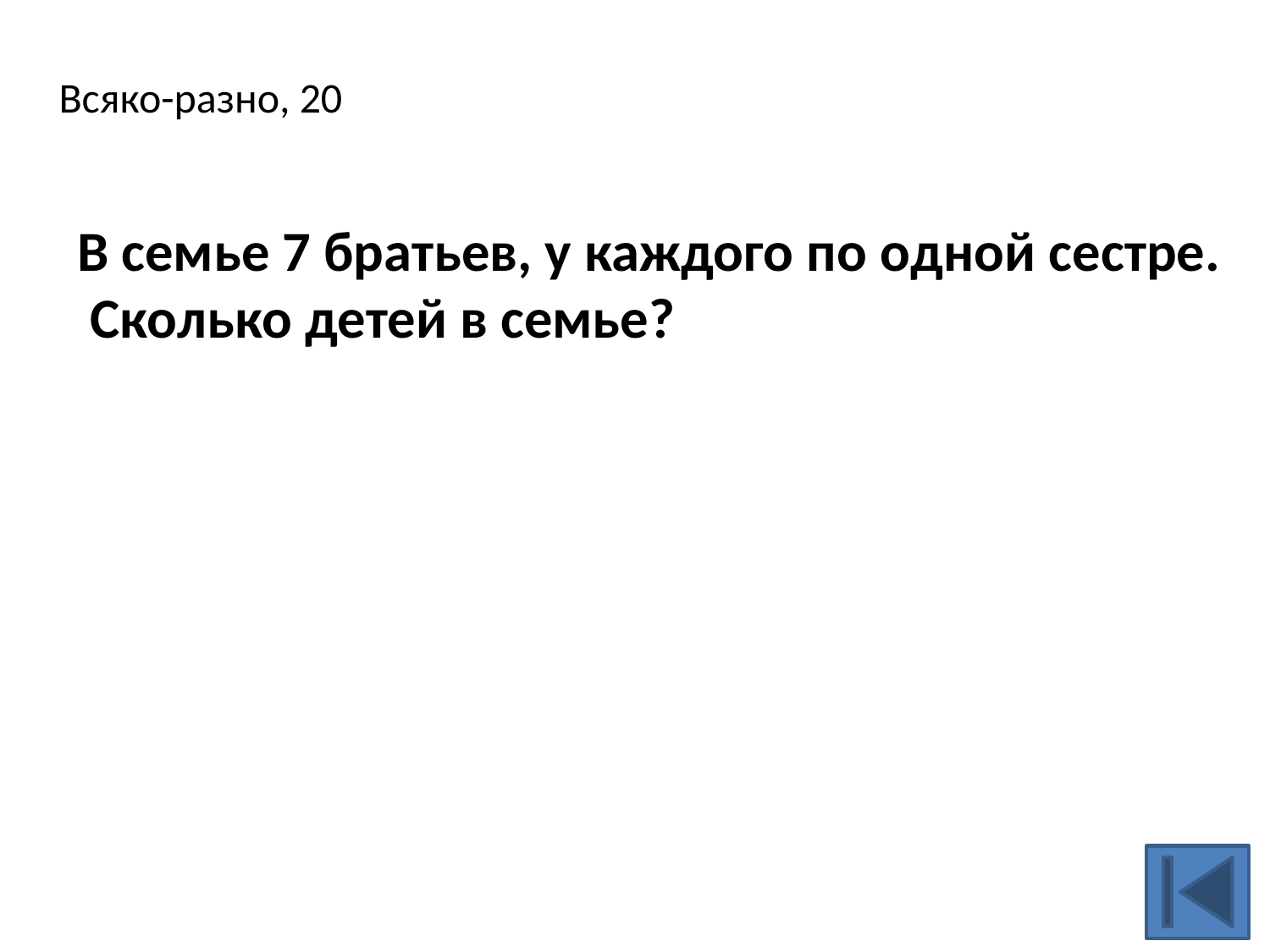

Всяко-разно, 20
В семье 7 братьев, у каждого по одной сестре.
 Сколько детей в семье?